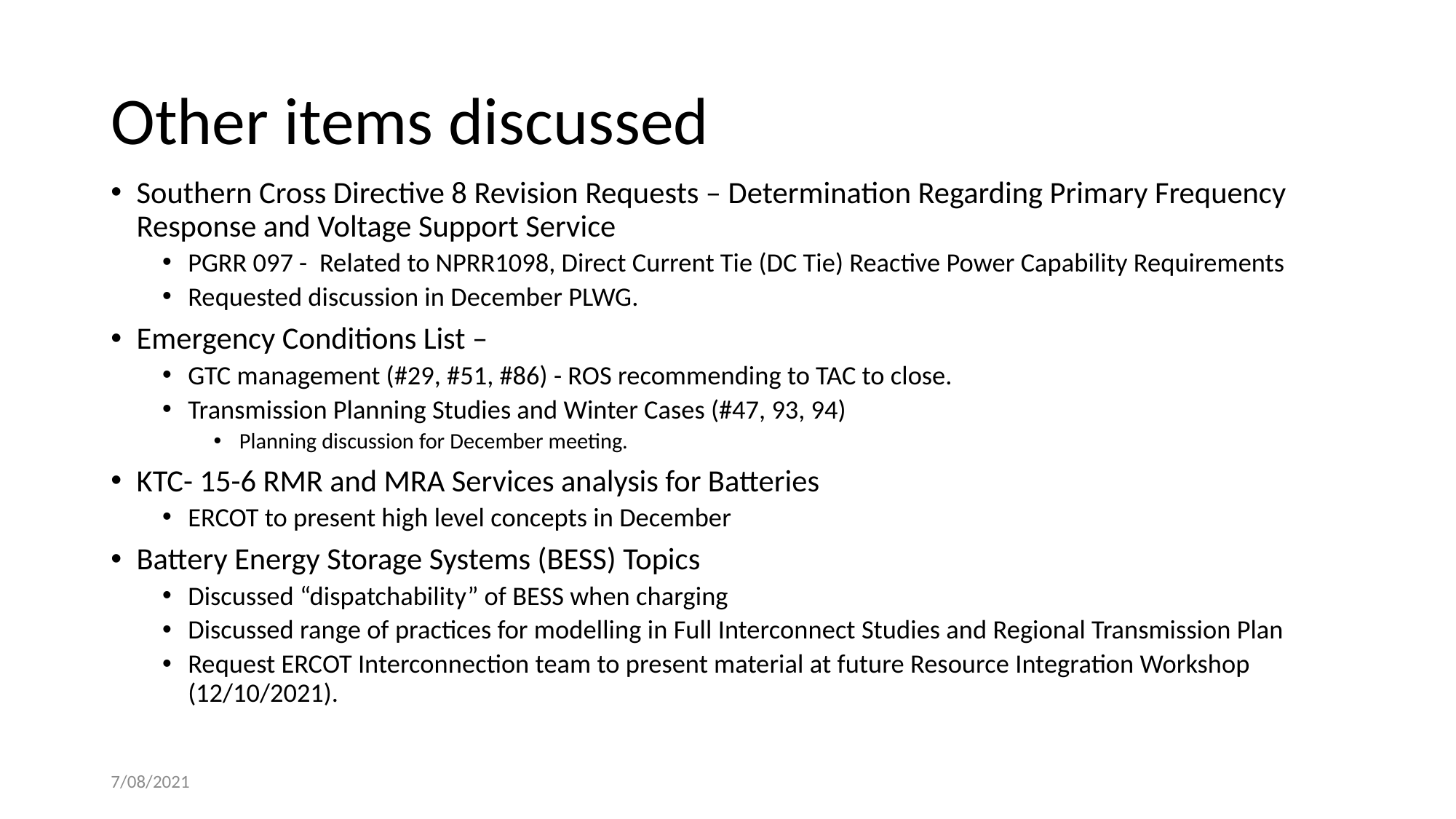

# Other items discussed
Southern Cross Directive 8 Revision Requests – Determination Regarding Primary Frequency Response and Voltage Support Service
PGRR 097 -  Related to NPRR1098, Direct Current Tie (DC Tie) Reactive Power Capability Requirements
Requested discussion in December PLWG.
Emergency Conditions List –
GTC management (#29, #51, #86) - ROS recommending to TAC to close.
Transmission Planning Studies and Winter Cases (#47, 93, 94)
Planning discussion for December meeting.
KTC- 15-6 RMR and MRA Services analysis for Batteries
ERCOT to present high level concepts in December
Battery Energy Storage Systems (BESS) Topics
Discussed “dispatchability” of BESS when charging
Discussed range of practices for modelling in Full Interconnect Studies and Regional Transmission Plan
Request ERCOT Interconnection team to present material at future Resource Integration Workshop (12/10/2021).

7/08/2021